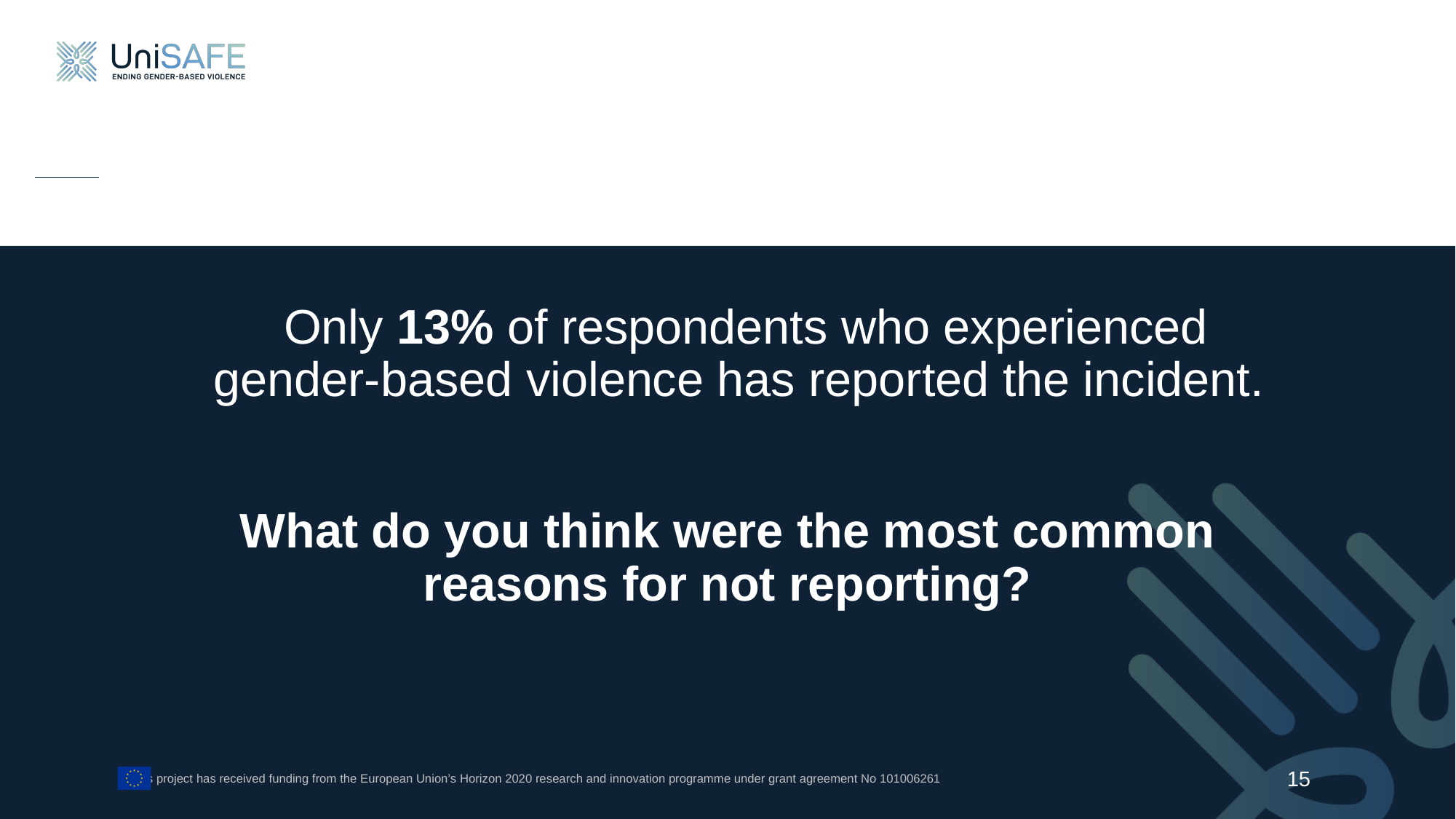

Only 13% of respondents who experienced gender-based violence has reported the incident.

What do you think were the most common reasons for not reporting?